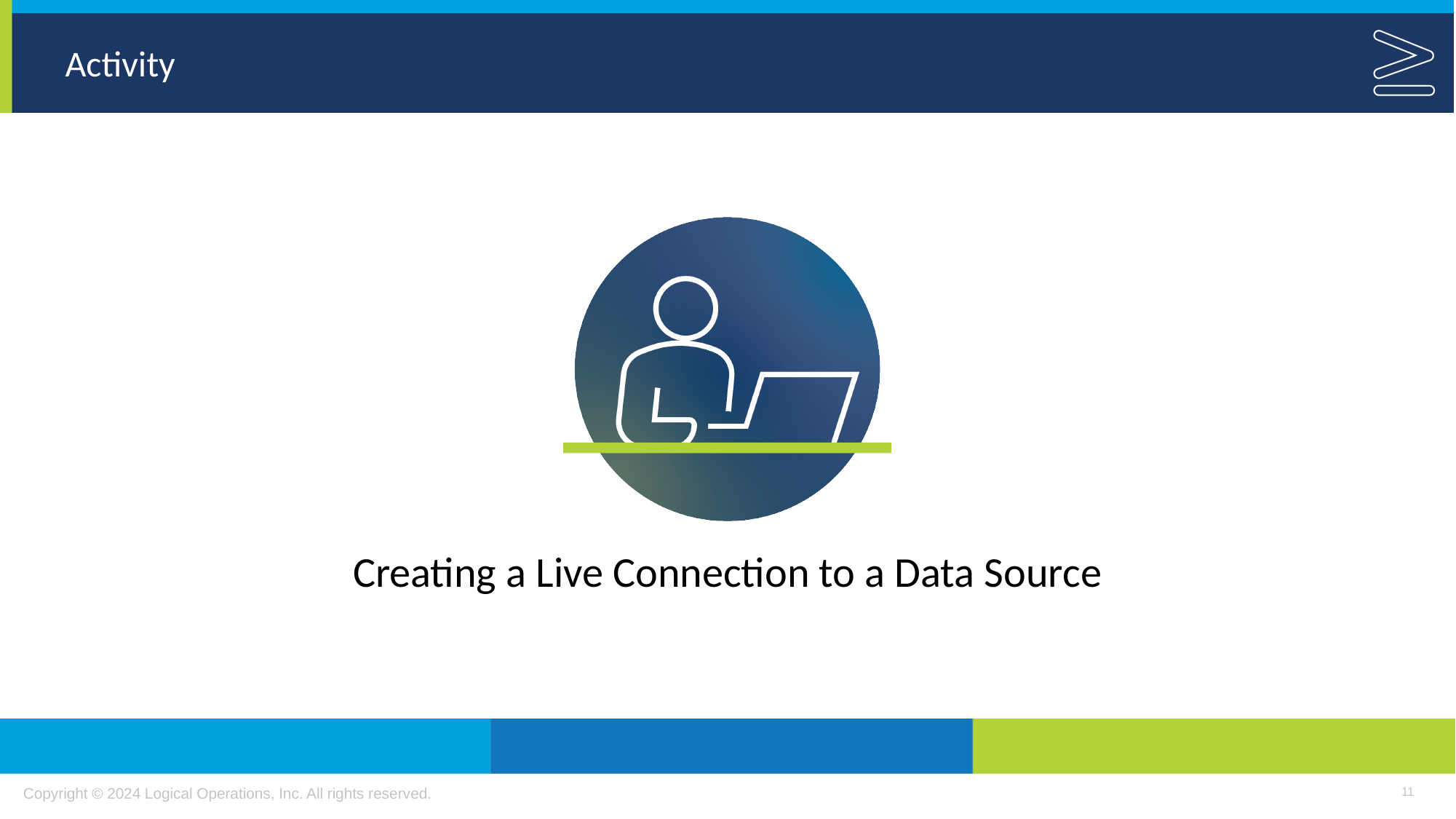

Creating a Live Connection to a Data Source
11